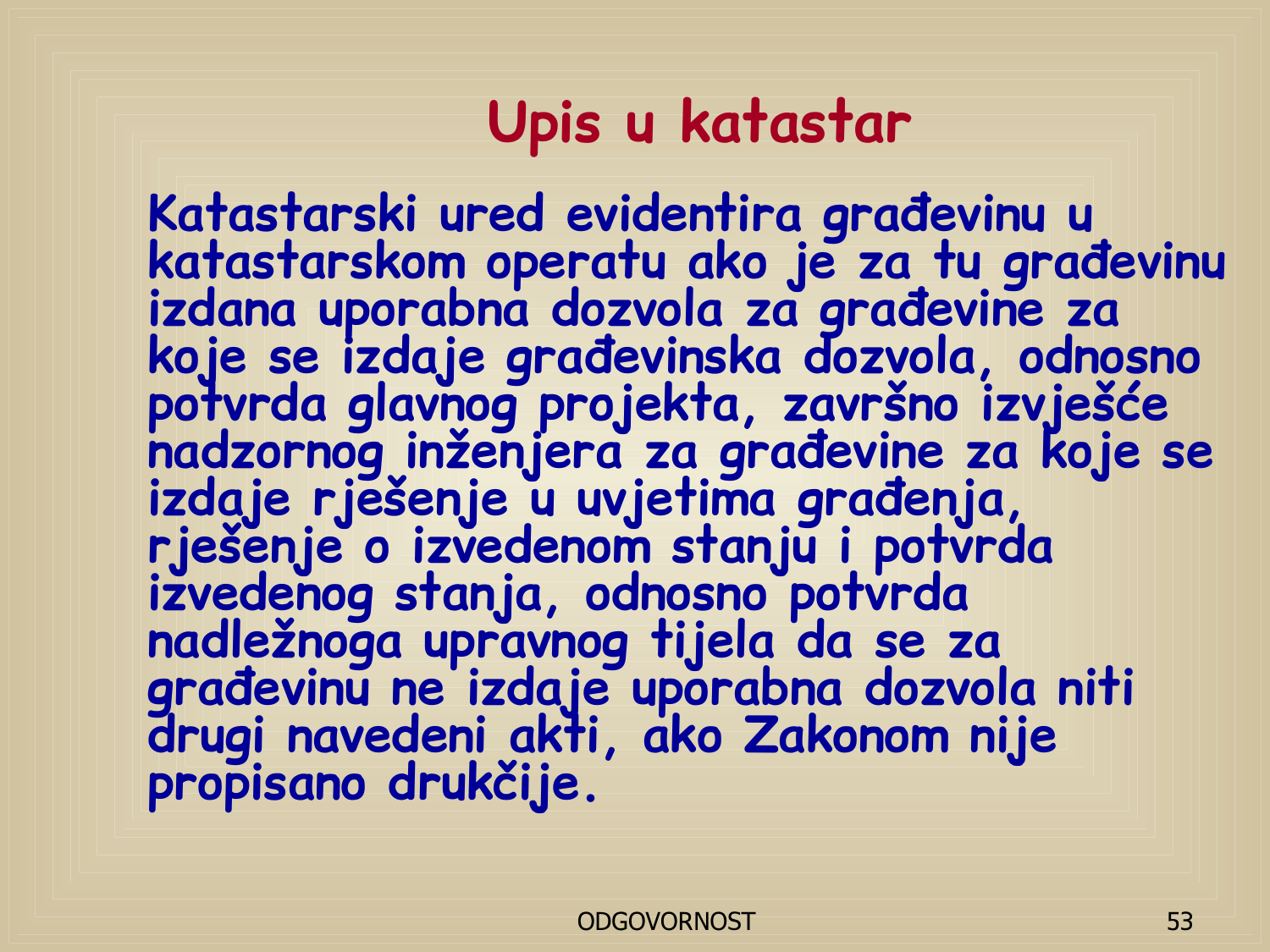

# Upis u katastar
Katastarski ured evidentira građevinu u katastarskom operatu ako je za tu građevinu izdana uporabna dozvola za građevine za koje se izdaje građevinska dozvola, odnosno potvrda glavnog projekta, završno izvješće nadzornog inženjera za građevine za koje se izdaje rješenje u uvjetima građenja, rješenje o izvedenom stanju i potvrda izvedenog stanja, odnosno potvrda nadležnoga upravnog tijela da se za građevinu ne izdaje uporabna dozvola niti drugi navedeni akti, ako Zakonom nije propisano drukčije.
ODGOVORNOST
53